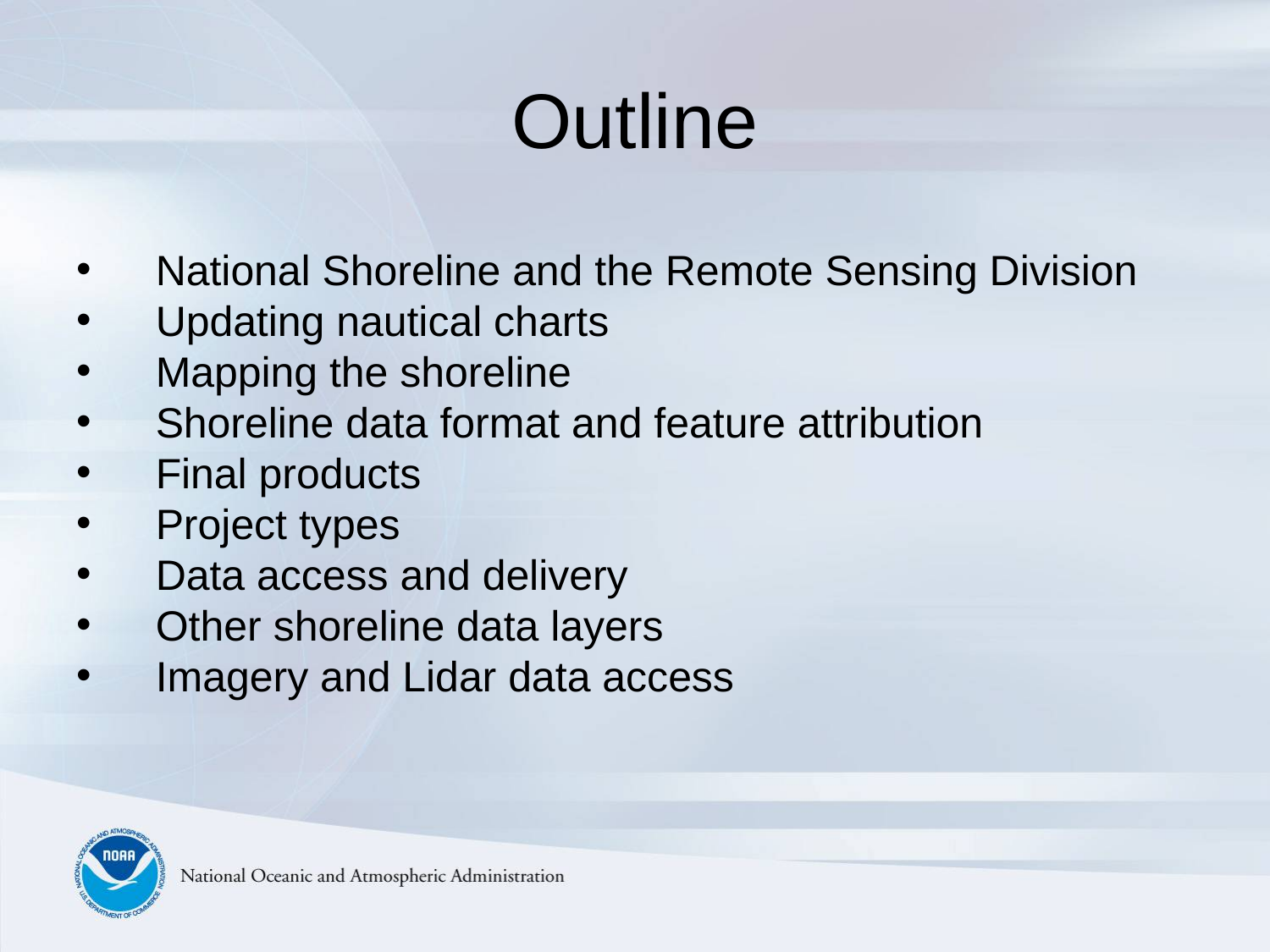

# Outline
National Shoreline and the Remote Sensing Division
Updating nautical charts
Mapping the shoreline
Shoreline data format and feature attribution
Final products
Project types
Data access and delivery
Other shoreline data layers
Imagery and Lidar data access